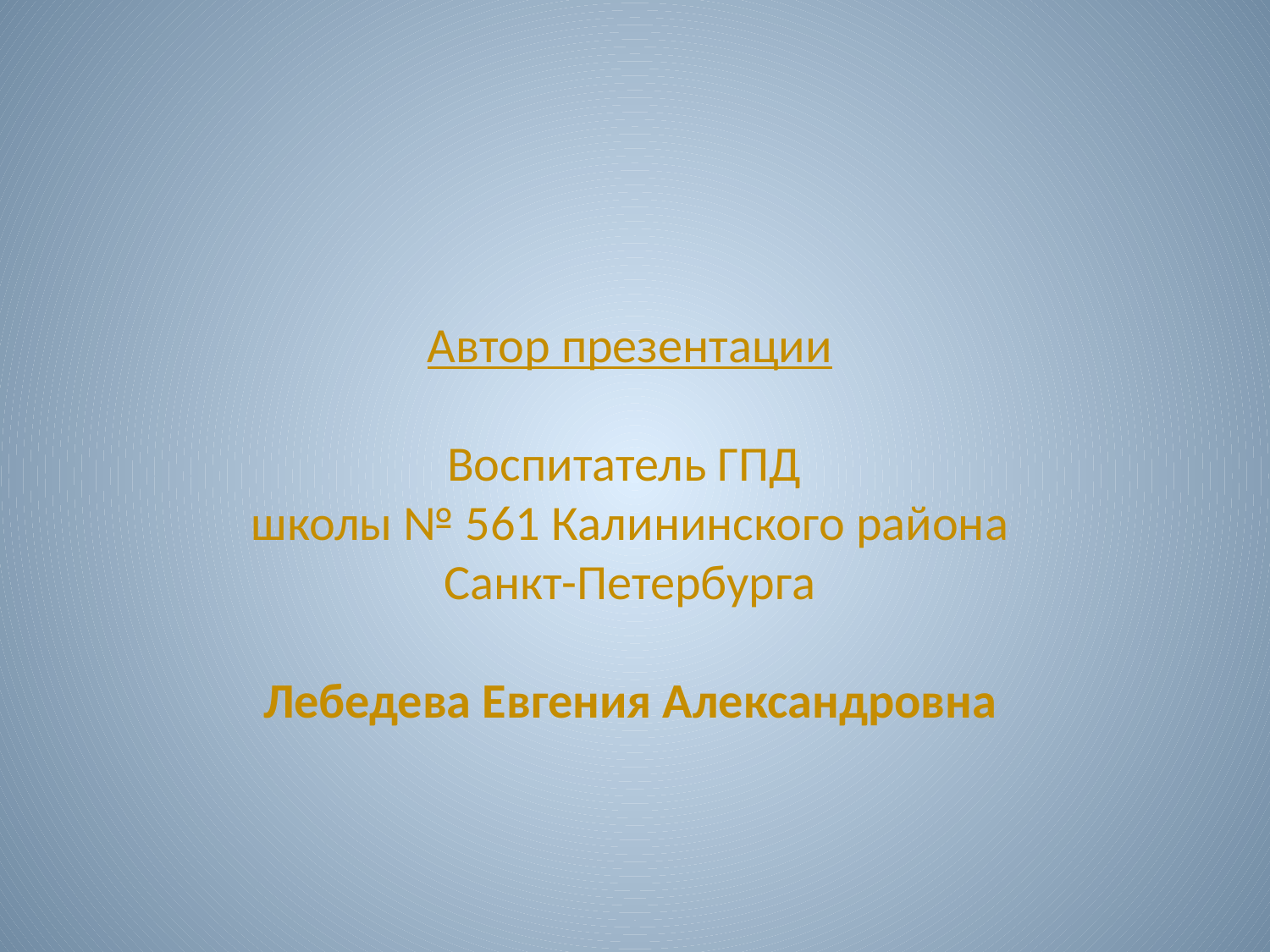

Автор презентации

Воспитатель ГПД
школы № 561 Калининского района Санкт-Петербурга

Лебедева Евгения Александровна